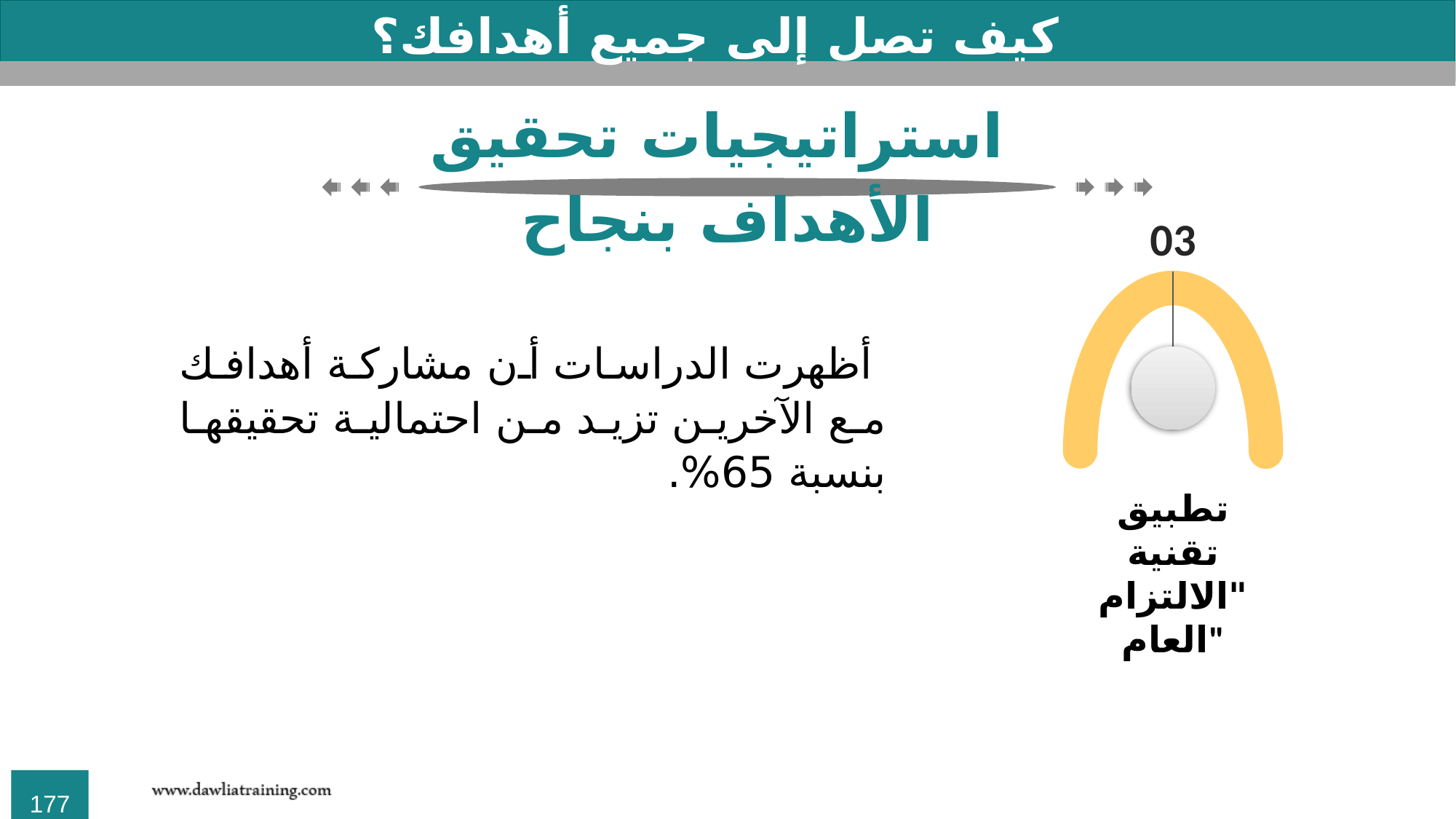

كيف تصل إلى جميع أهدافك؟
 استراتيجيات تحقيق الأهداف بنجاح

03

تطبيق تقنية "الالتزام العام"
 أظهرت الدراسات أن مشاركة أهدافك مع الآخرين تزيد من احتمالية تحقيقها بنسبة 65%.